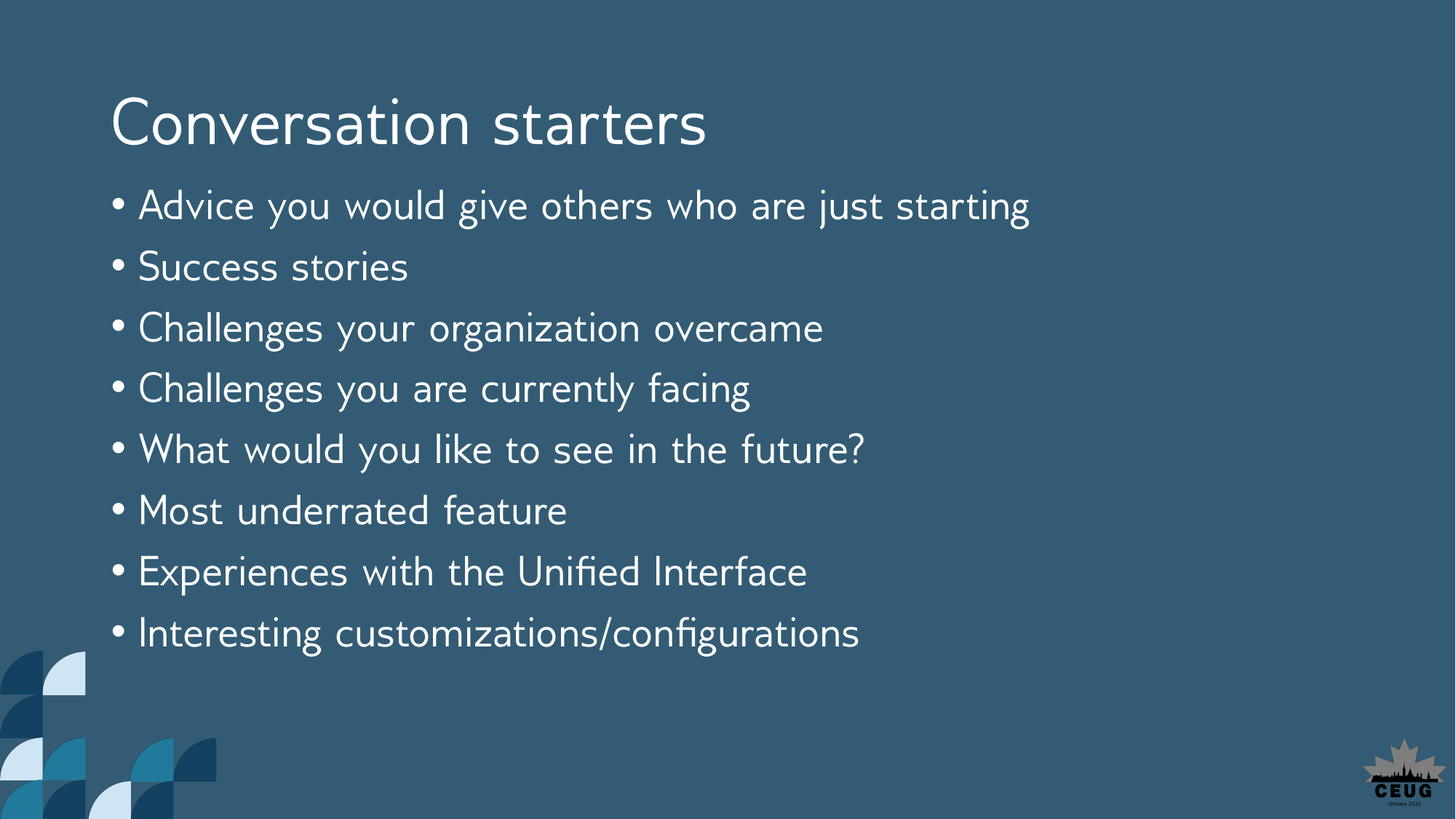

# Conversation starters
Advice you would give others who are just starting
Success stories
Challenges your organization overcame
Challenges you are currently facing
What would you like to see in the future?
Most underrated feature
Experiences with the Unified Interface
Interesting customizations/configurations